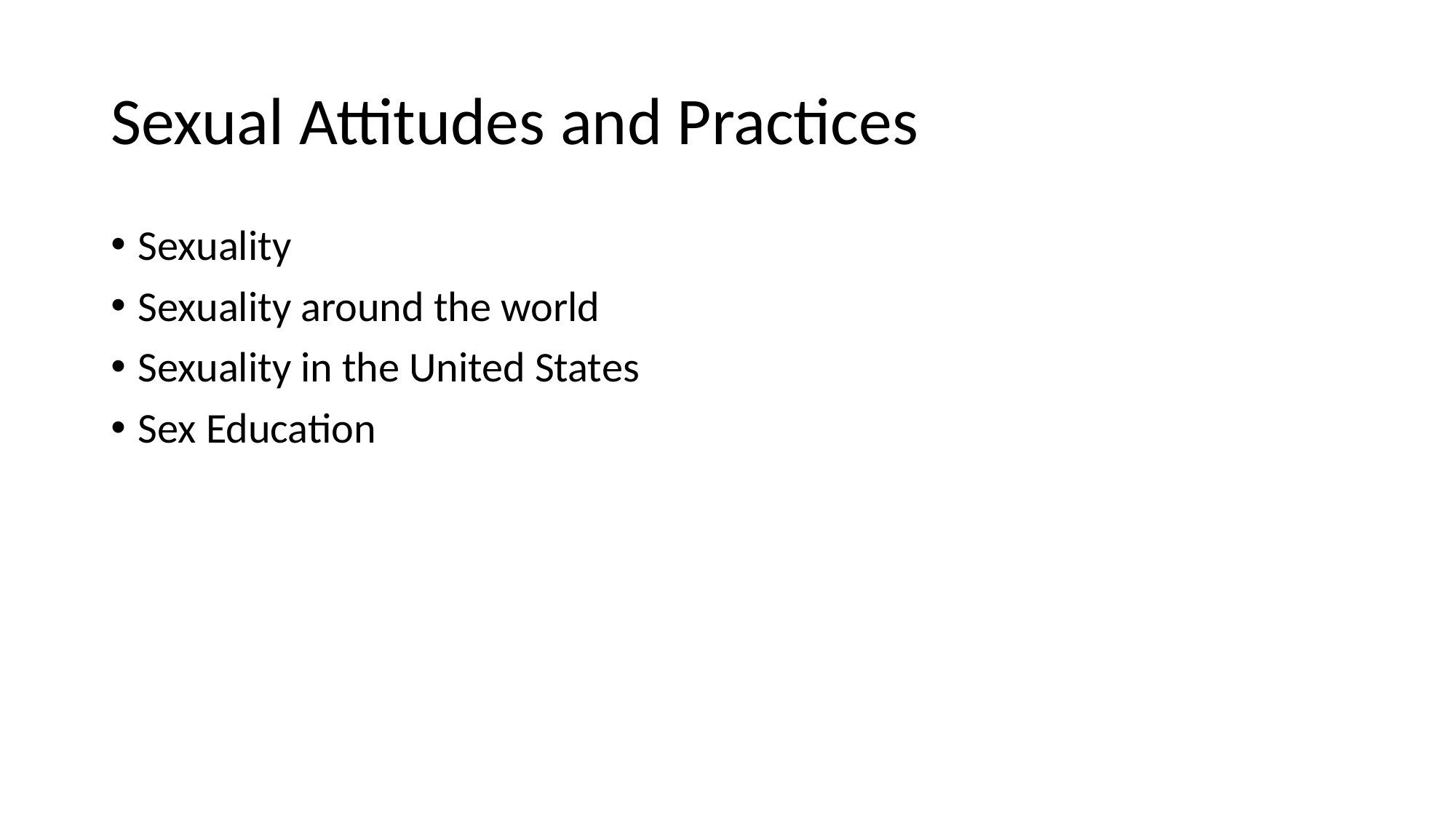

# Sexual Attitudes and Practices
Sexuality
Sexuality around the world
Sexuality in the United States
Sex Education